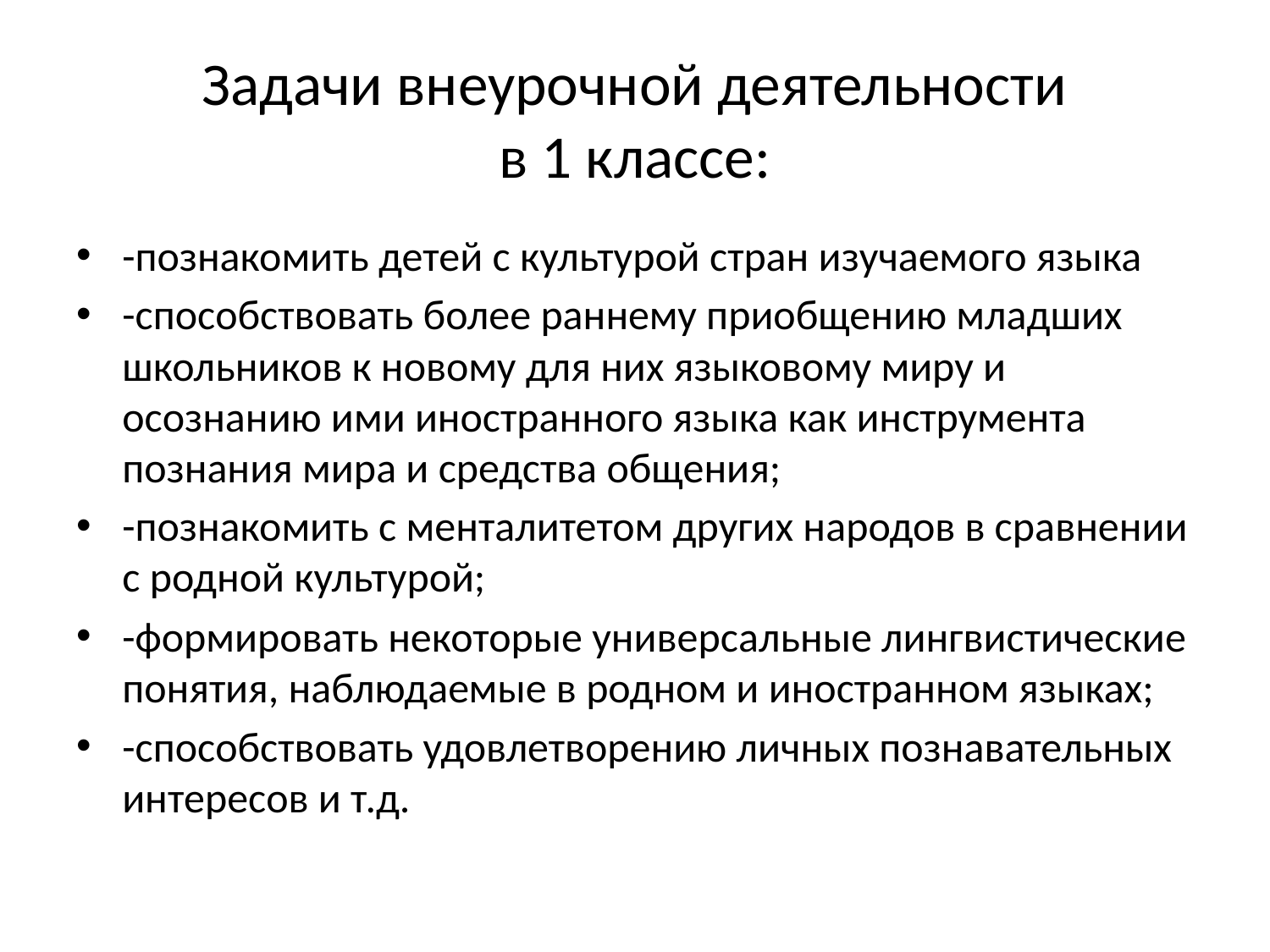

# Задачи внеурочной деятельности в 1 классе:
-познакомить детей с культурой стран изучаемого языка
-способствовать более раннему приобщению младших школьников к новому для них языковому миру и осознанию ими иностранного языка как инструмента познания мира и средства общения;
-познакомить с менталитетом других народов в сравнении с родной культурой;
-формировать некоторые универсальные лингвистические понятия, наблюдаемые в родном и иностранном языках;
-способствовать удовлетворению личных познавательных интересов и т.д.